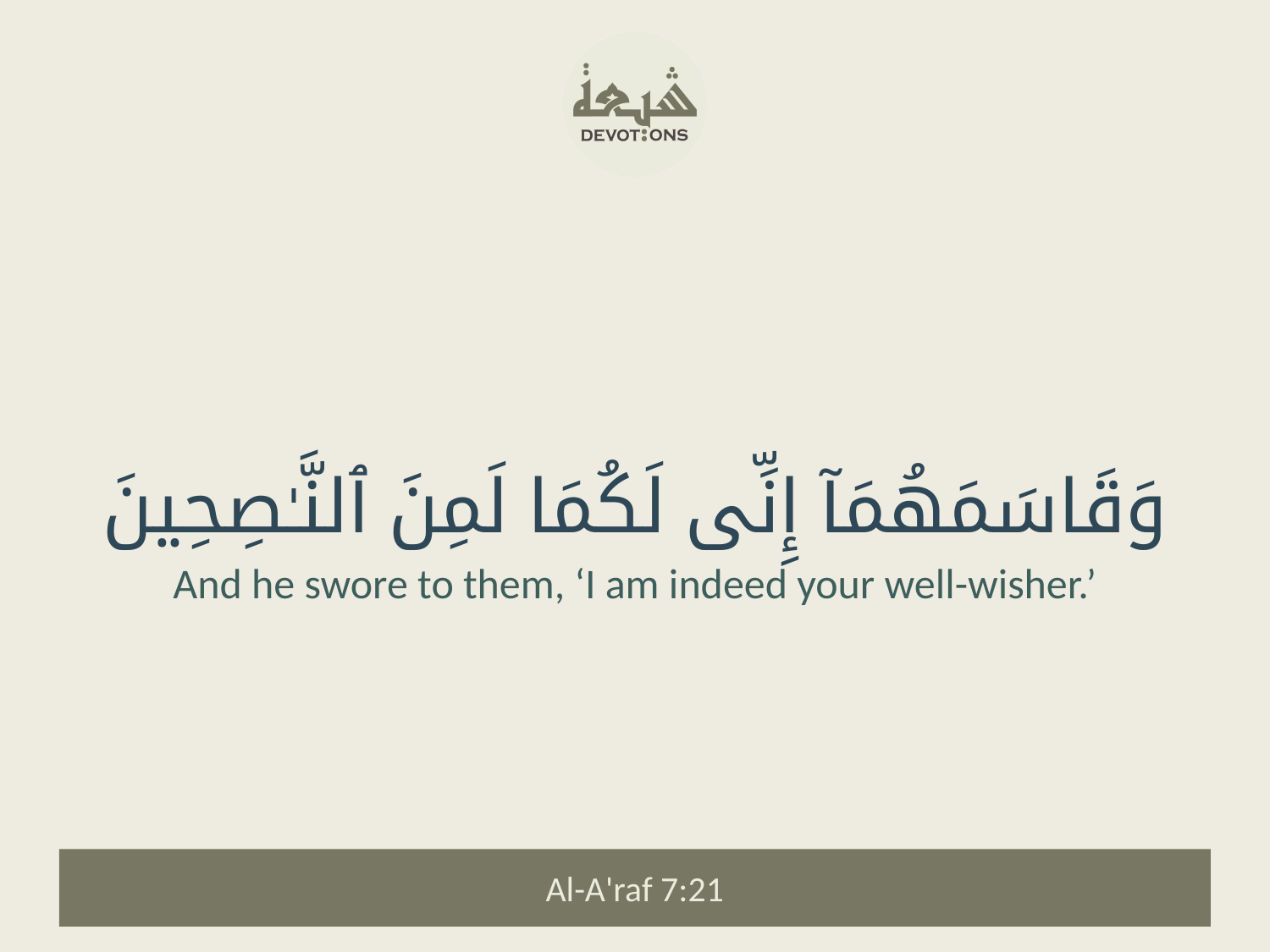

وَقَاسَمَهُمَآ إِنِّى لَكُمَا لَمِنَ ٱلنَّـٰصِحِينَ
And he swore to them, ‘I am indeed your well-wisher.’
Al-A'raf 7:21